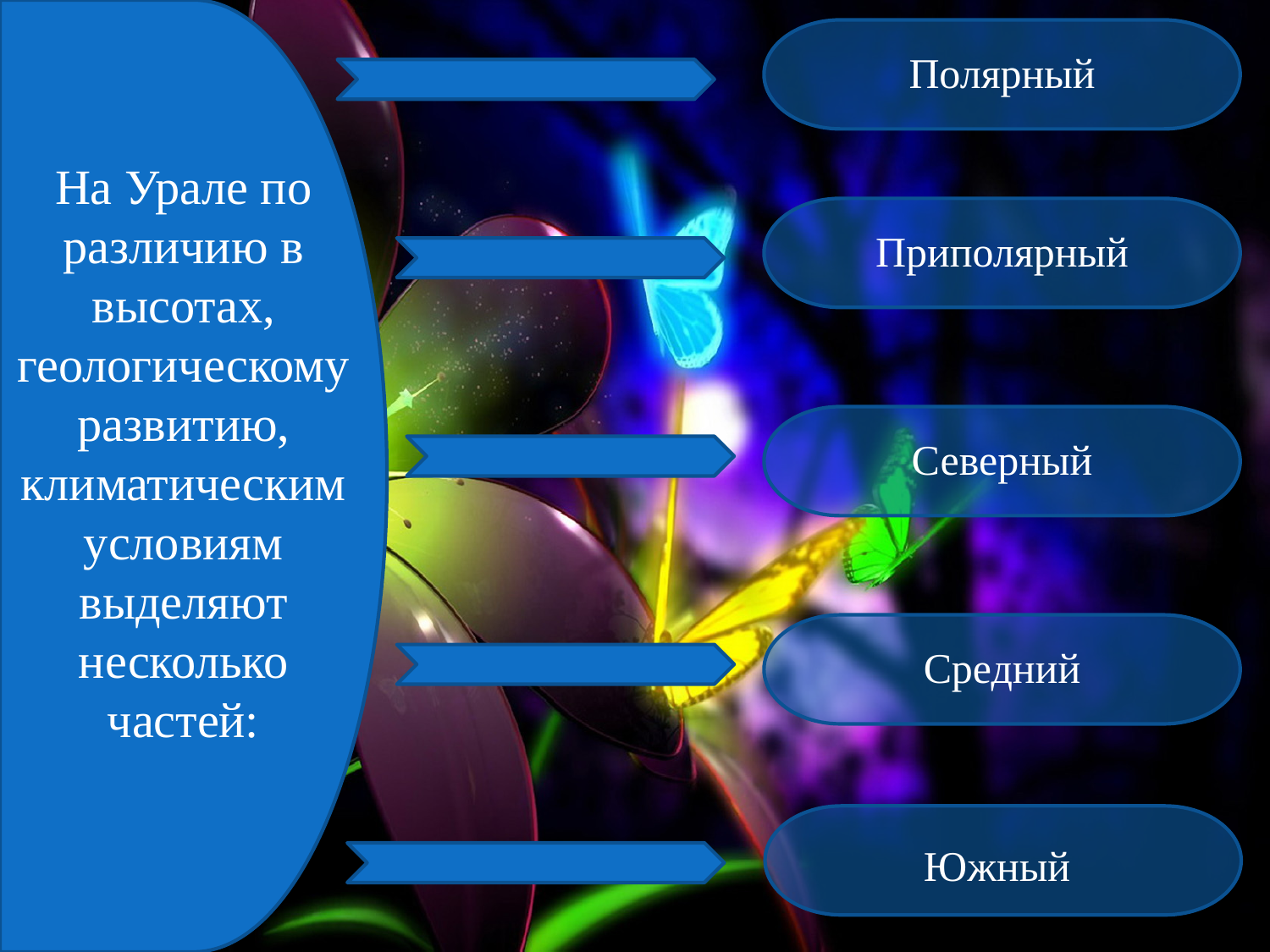

Полярный

На Урале по различию в высотах, геологическому развитию, климатическим условиям выделяют несколько частей:

Приполярный

Северный

Средний

Южный